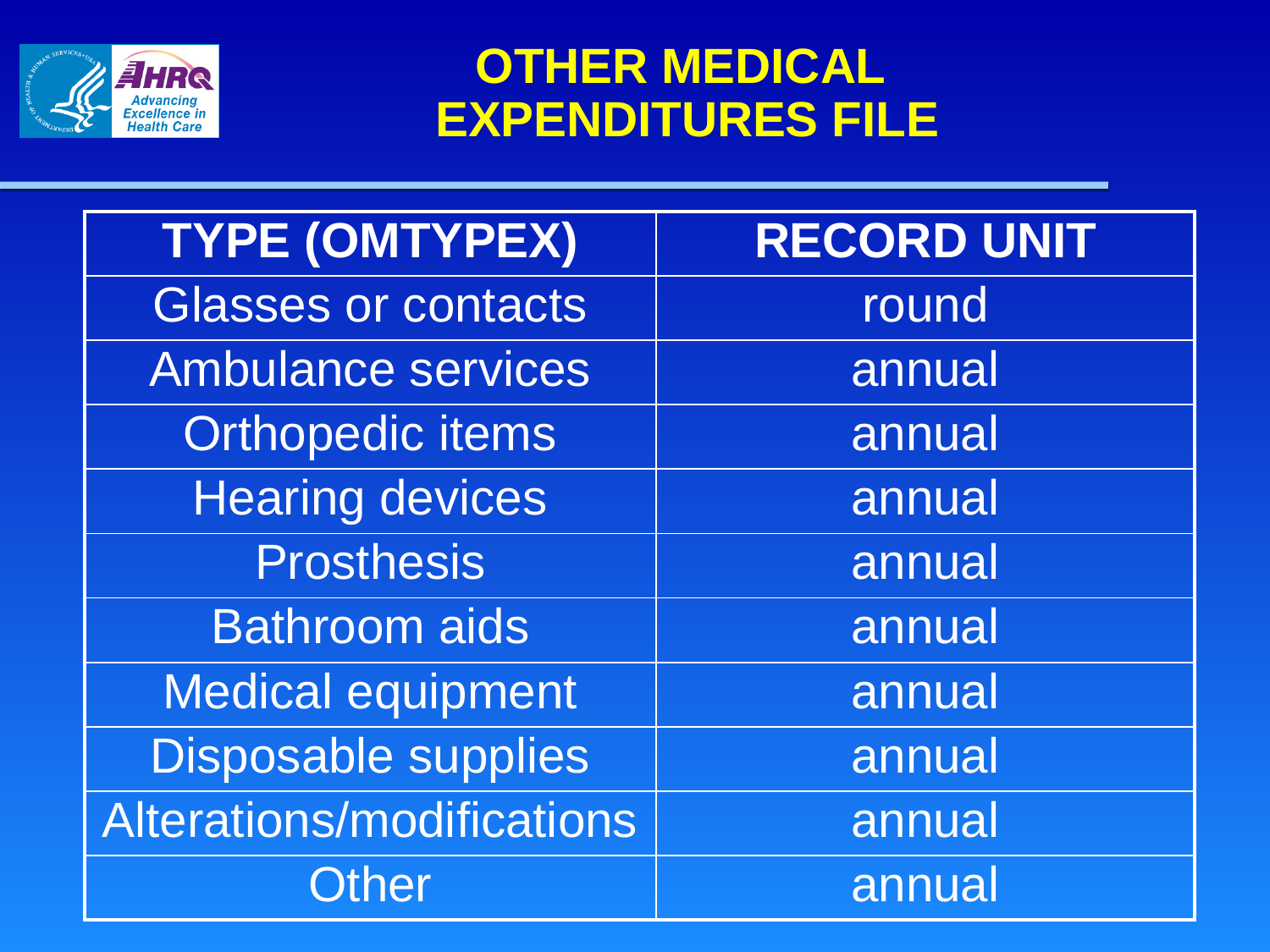

# OTHER MEDICAL EXPENDITURES FILE
| TYPE (OMTYPEX) | RECORD UNIT |
| --- | --- |
| Glasses or contacts | round |
| Ambulance services | annual |
| Orthopedic items | annual |
| Hearing devices | annual |
| Prosthesis | annual |
| Bathroom aids | annual |
| Medical equipment | annual |
| Disposable supplies | annual |
| Alterations/modifications | annual |
| Other | annual |